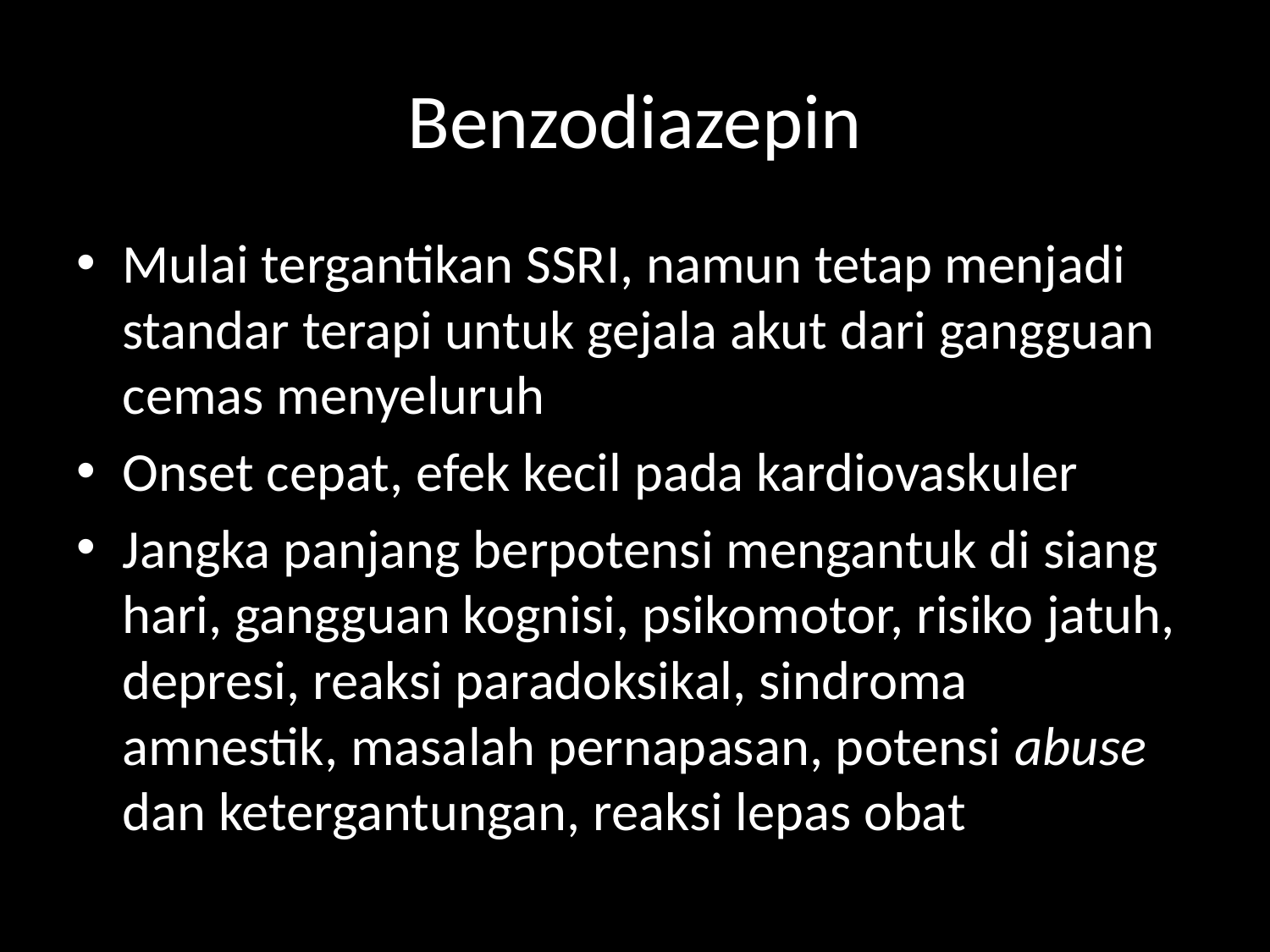

# Benzodiazepin
Mulai tergantikan SSRI, namun tetap menjadi standar terapi untuk gejala akut dari gangguan cemas menyeluruh
Onset cepat, efek kecil pada kardiovaskuler
Jangka panjang berpotensi mengantuk di siang hari, gangguan kognisi, psikomotor, risiko jatuh, depresi, reaksi paradoksikal, sindroma amnestik, masalah pernapasan, potensi abuse dan ketergantungan, reaksi lepas obat